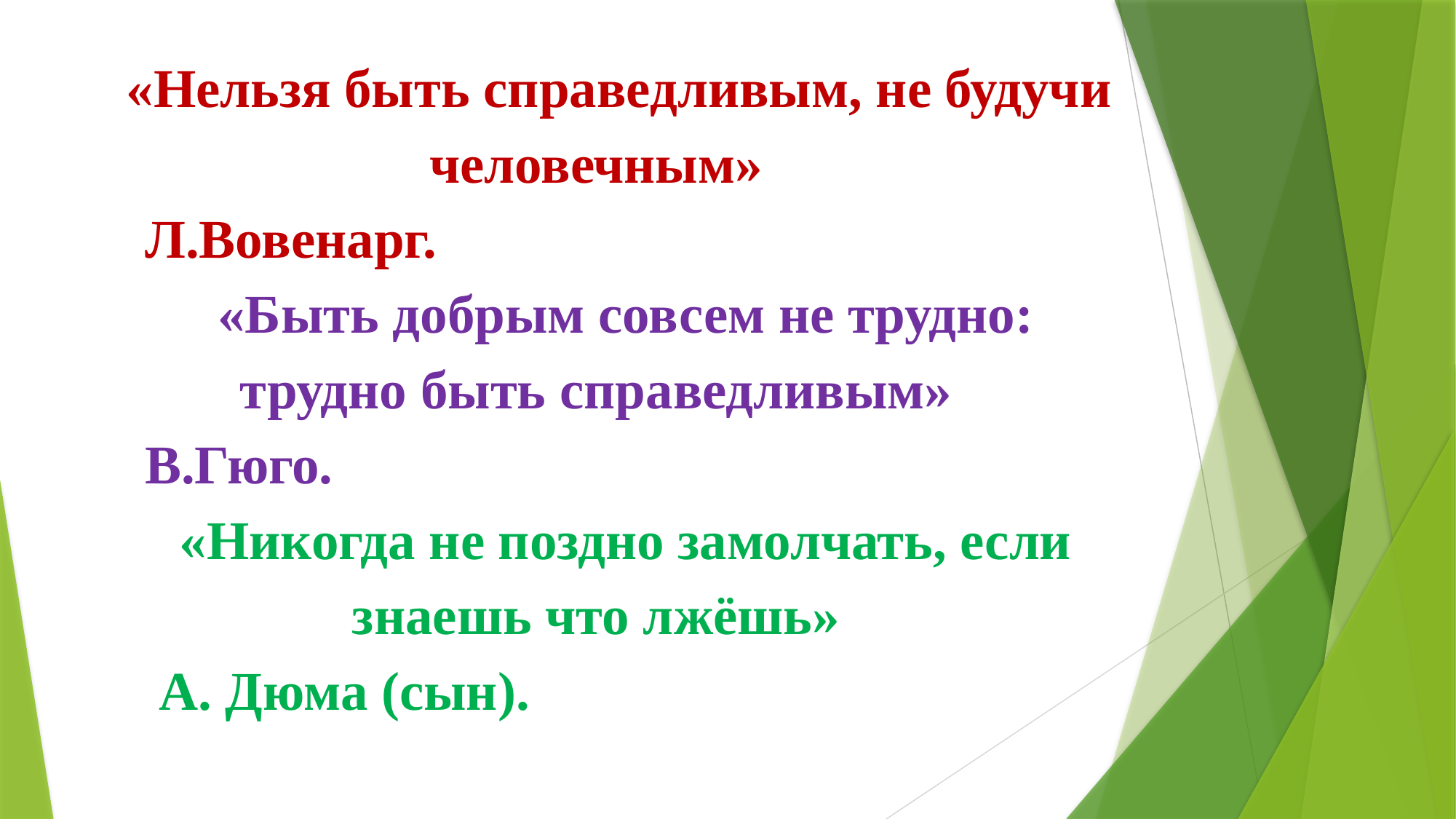

«Нельзя быть справедливым, не будучи человечным»
Л.Вовенарг.
 «Быть добрым совсем не трудно: трудно быть справедливым»
В.Гюго.
 «Никогда не поздно замолчать, если знаешь что лжёшь»
 А. Дюма (сын).